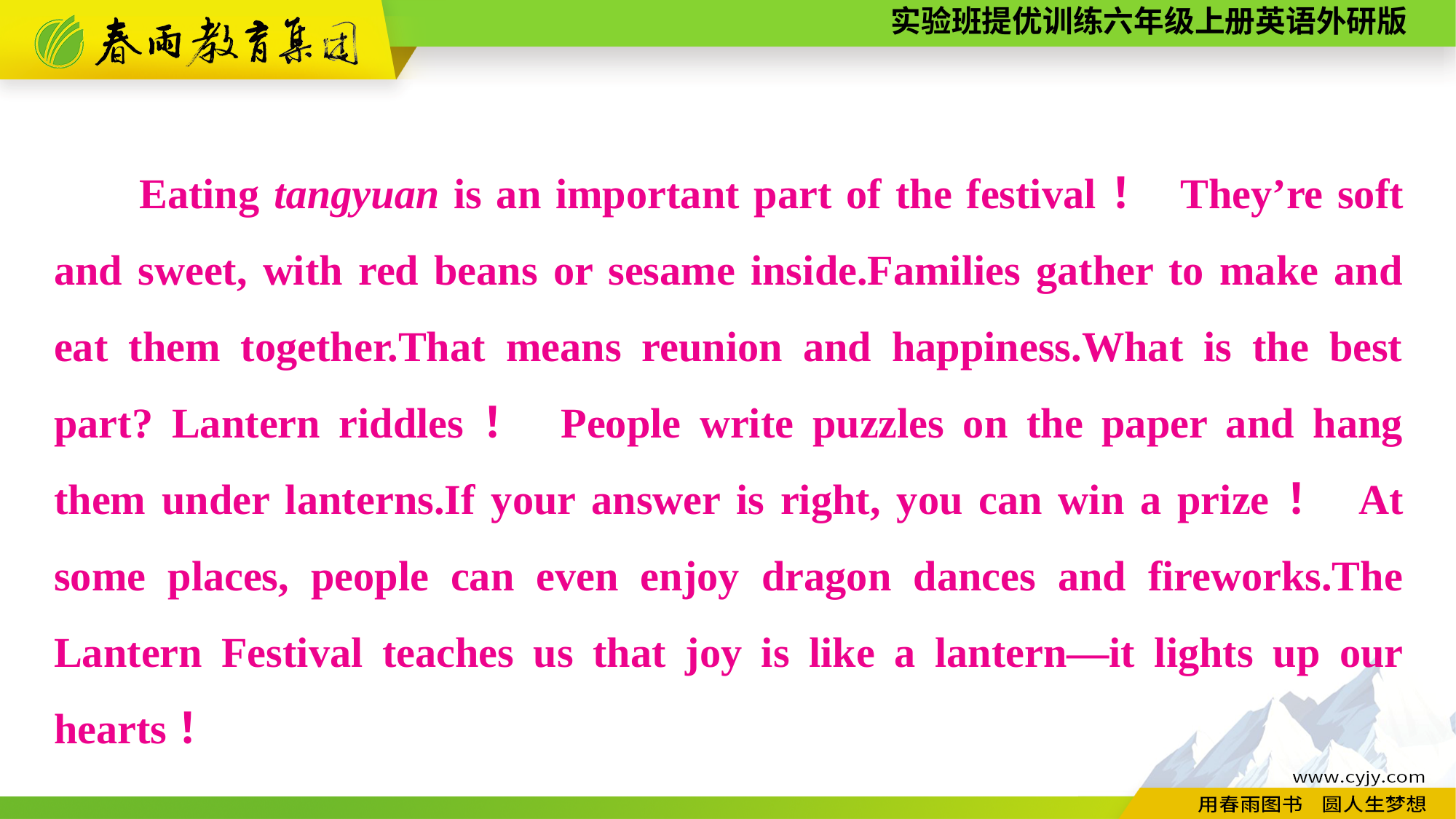

Eating tangyuan is an important part of the festival！ They’re soft and sweet, with red beans or sesame inside.Families gather to make and eat them together.That means reunion and happiness.What is the best part? Lantern riddles！ People write puzzles on the paper and hang them under lanterns.If your answer is right, you can win a prize！ At some places, people can even enjoy dragon dances and fireworks.The Lantern Festival teaches us that joy is like a lantern—it lights up our hearts！